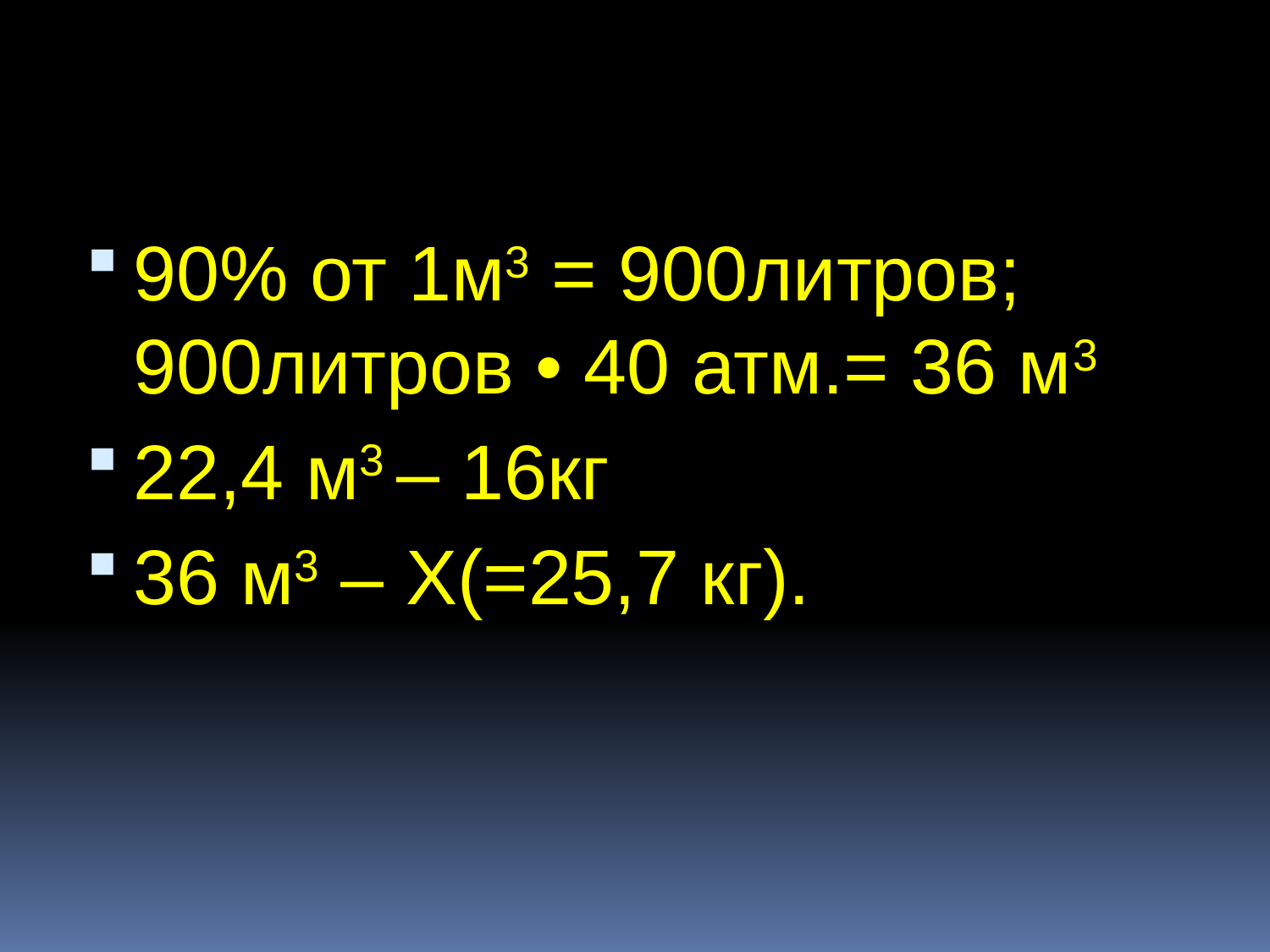

90% от 1м3 = 900литров;
900литров • 40 атм.= 36 м3
22,4 м3 – 16кг
36 м3 – Х(=25,7 кг).